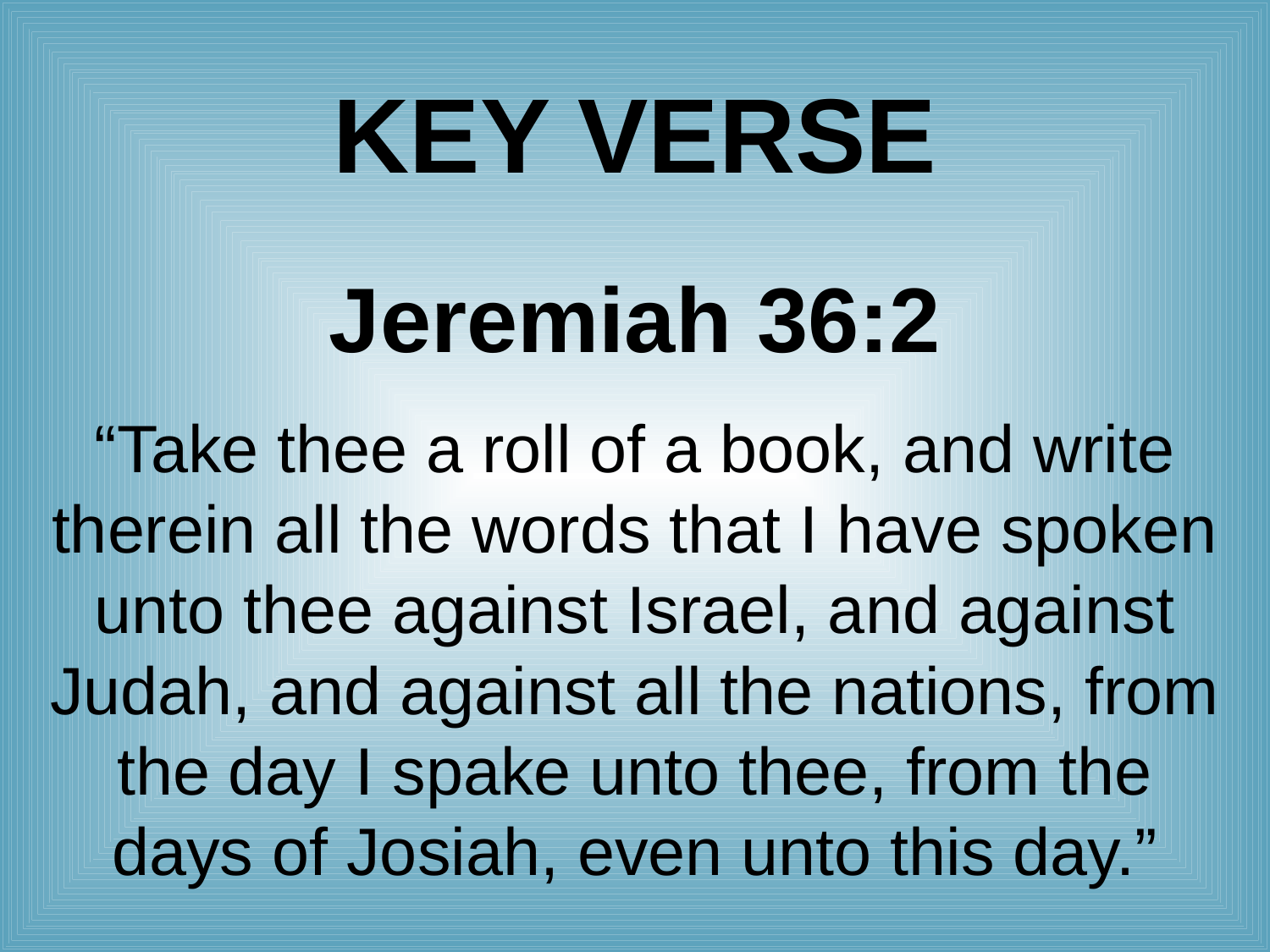

# KEY VERSE
Jeremiah 36:2
“Take thee a roll of a book, and write therein all the words that I have spoken unto thee against Israel, and against Judah, and against all the nations, from the day I spake unto thee, from the days of Josiah, even unto this day.”